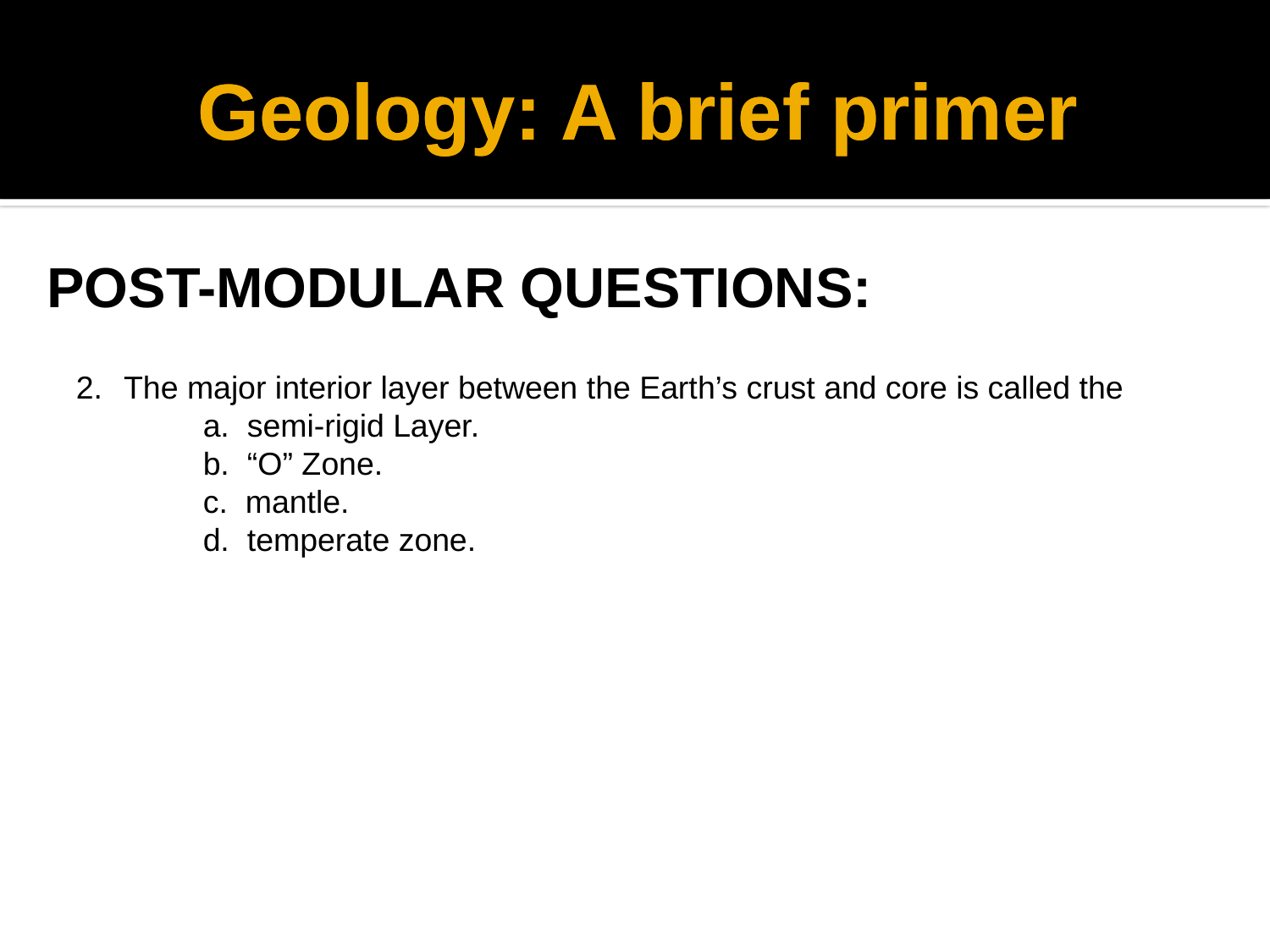

# Geology: A brief primer
Geology: A brief primer
POST-MODULAR QUESTIONS:
The major interior layer between the Earth’s crust and core is called the
	a.  semi-rigid Layer.
	b.  “O” Zone.
	c.  mantle.
	d.  temperate zone.